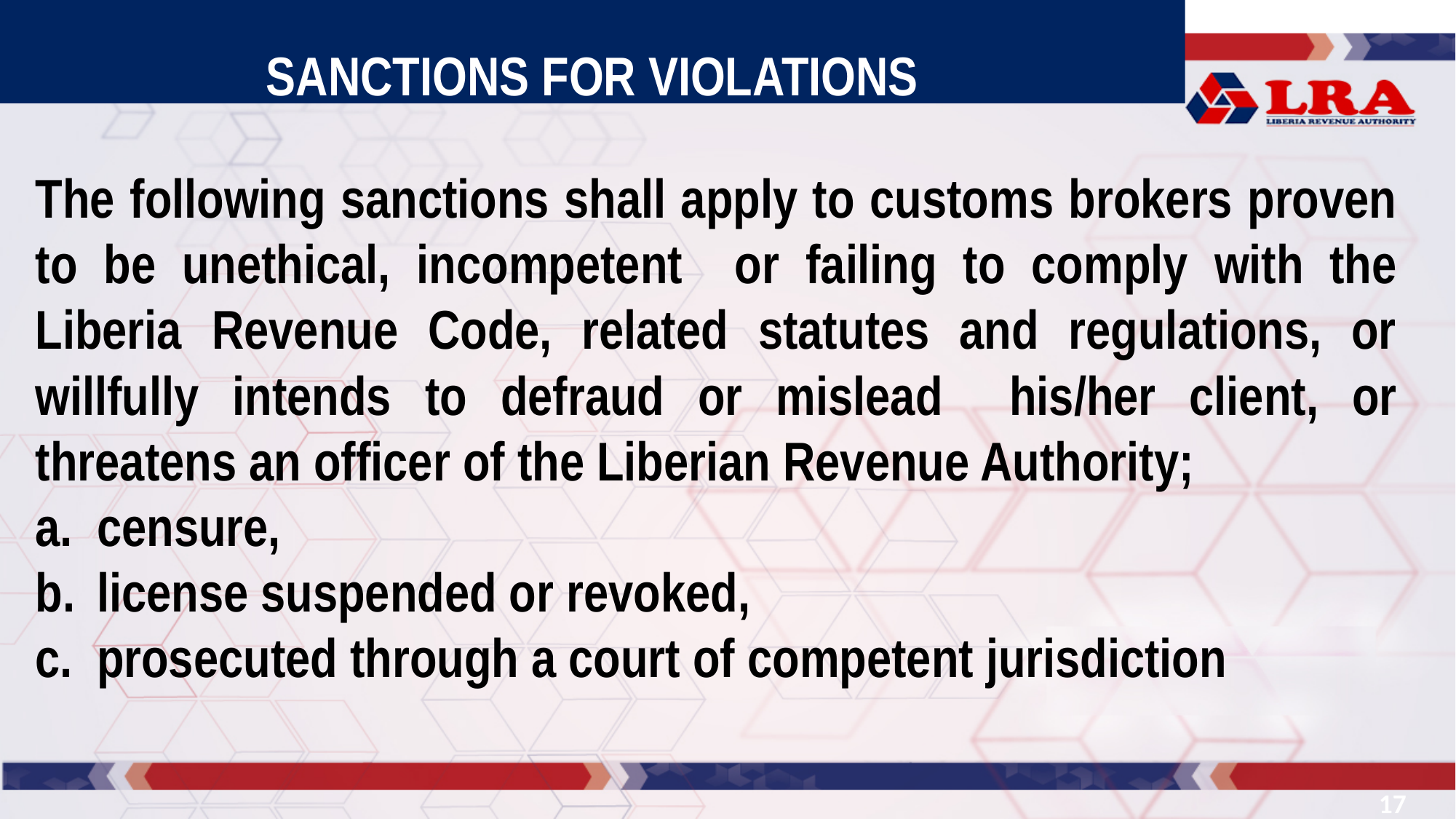

“
SANCTIONS FOR VIOLATIONS
The following sanctions shall apply to customs brokers proven to be unethical, incompetent  or failing to comply with the Liberia Revenue Code, related statutes and regulations, or willfully intends to defraud or mislead  his/her client, or threatens an officer of the Liberian Revenue Authority;
censure,
license suspended or revoked,
prosecuted through a court of competent jurisdiction
17